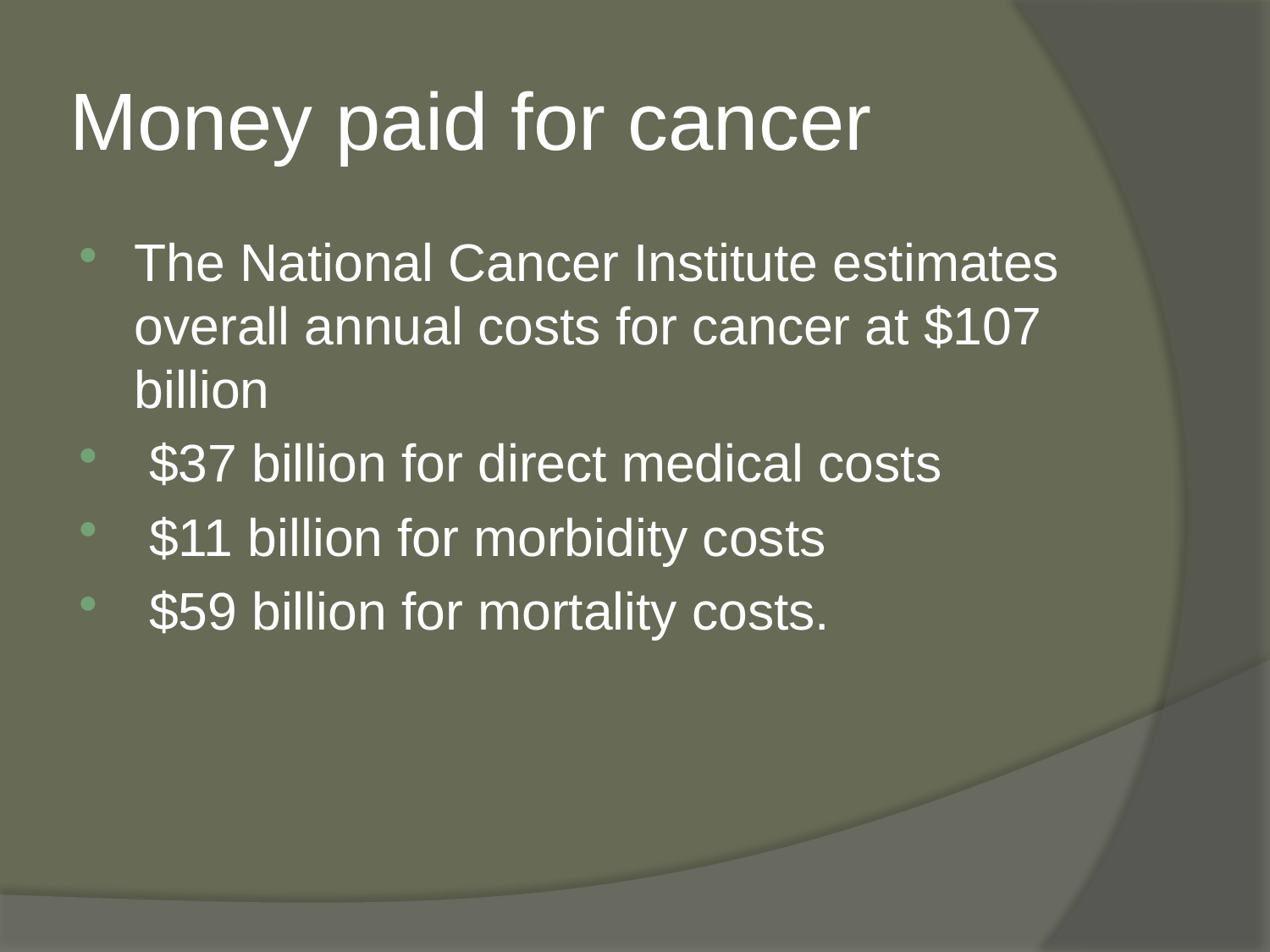

# Money paid for cancer
The National Cancer Institute estimates overall annual costs for cancer at $107 billion
 $37 billion for direct medical costs
 $11 billion for morbidity costs
 $59 billion for mortality costs.